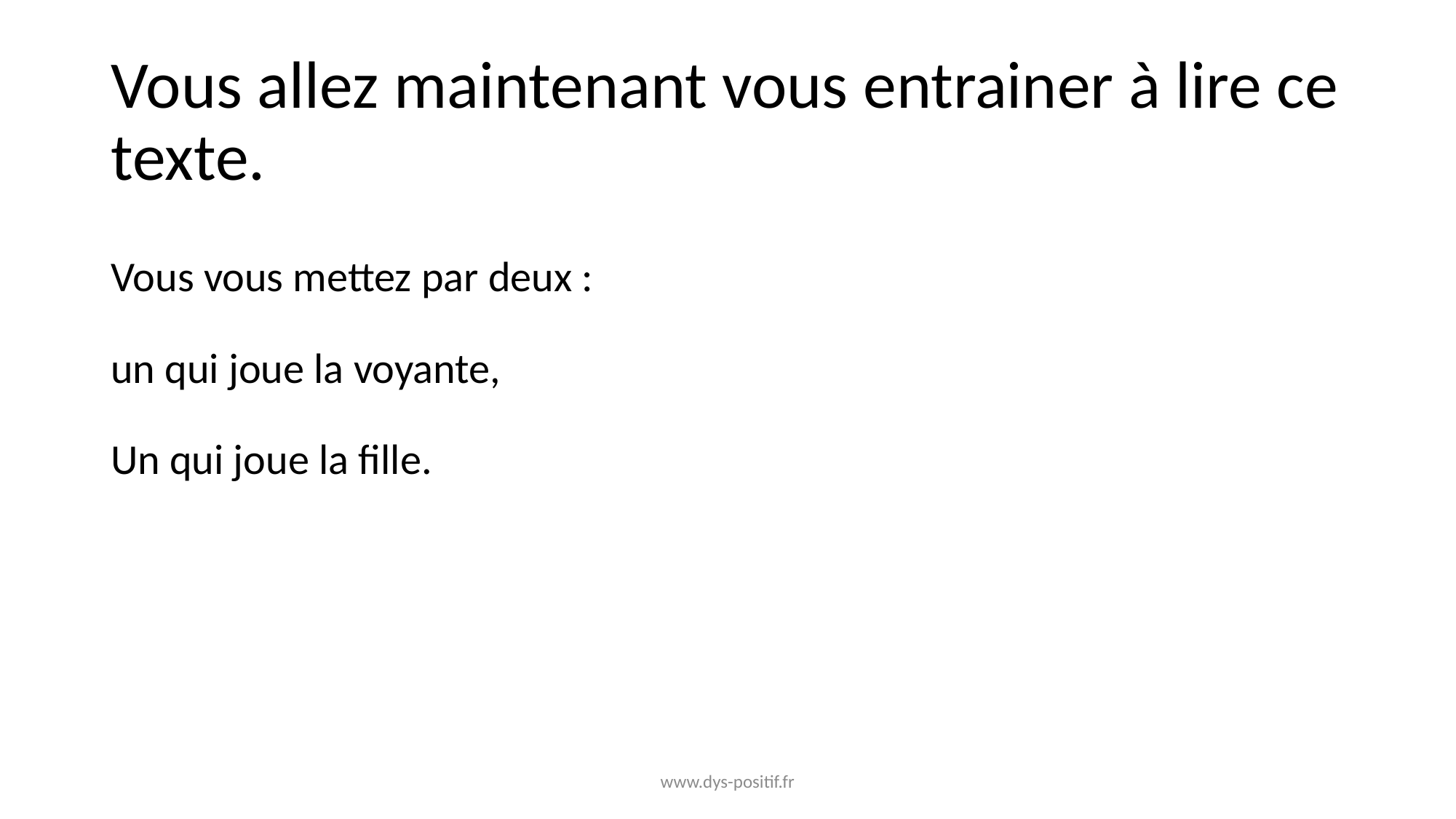

# Vous allez maintenant vous entrainer à lire ce texte.
Vous vous mettez par deux :
un qui joue la voyante,
Un qui joue la fille.

www.dys-positif.fr